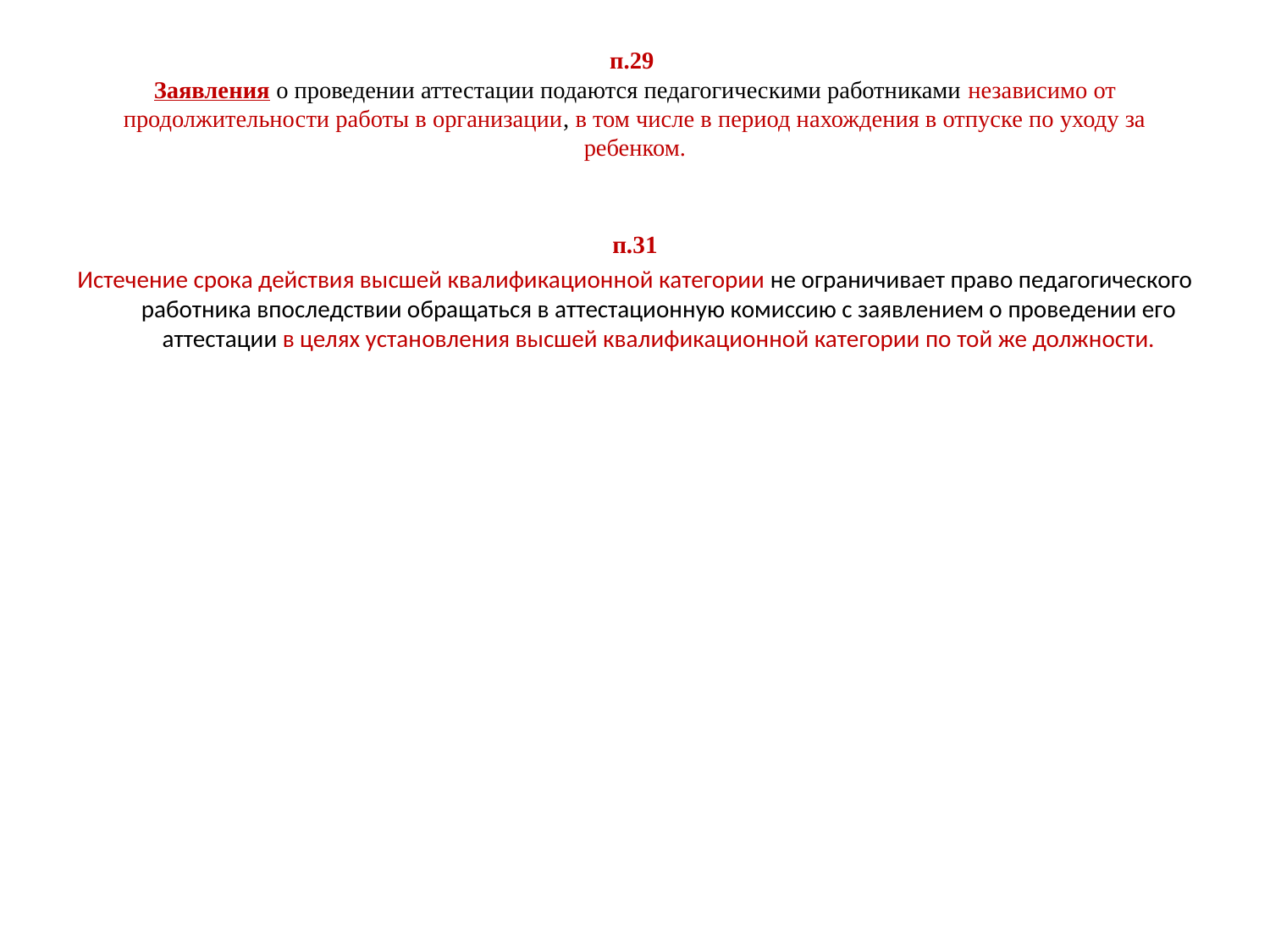

# п.29 Заявления о проведении аттестации подаются педагогическими работниками независимо от продолжительности работы в организации, в том числе в период нахождения в отпуске по уходу за ребенком.
п.31
Истечение срока действия высшей квалификационной категории не ограничивает право педагогического работника впоследствии обращаться в аттестационную комиссию с заявлением о проведении его аттестации в целях установления высшей квалификационной категории по той же должности.